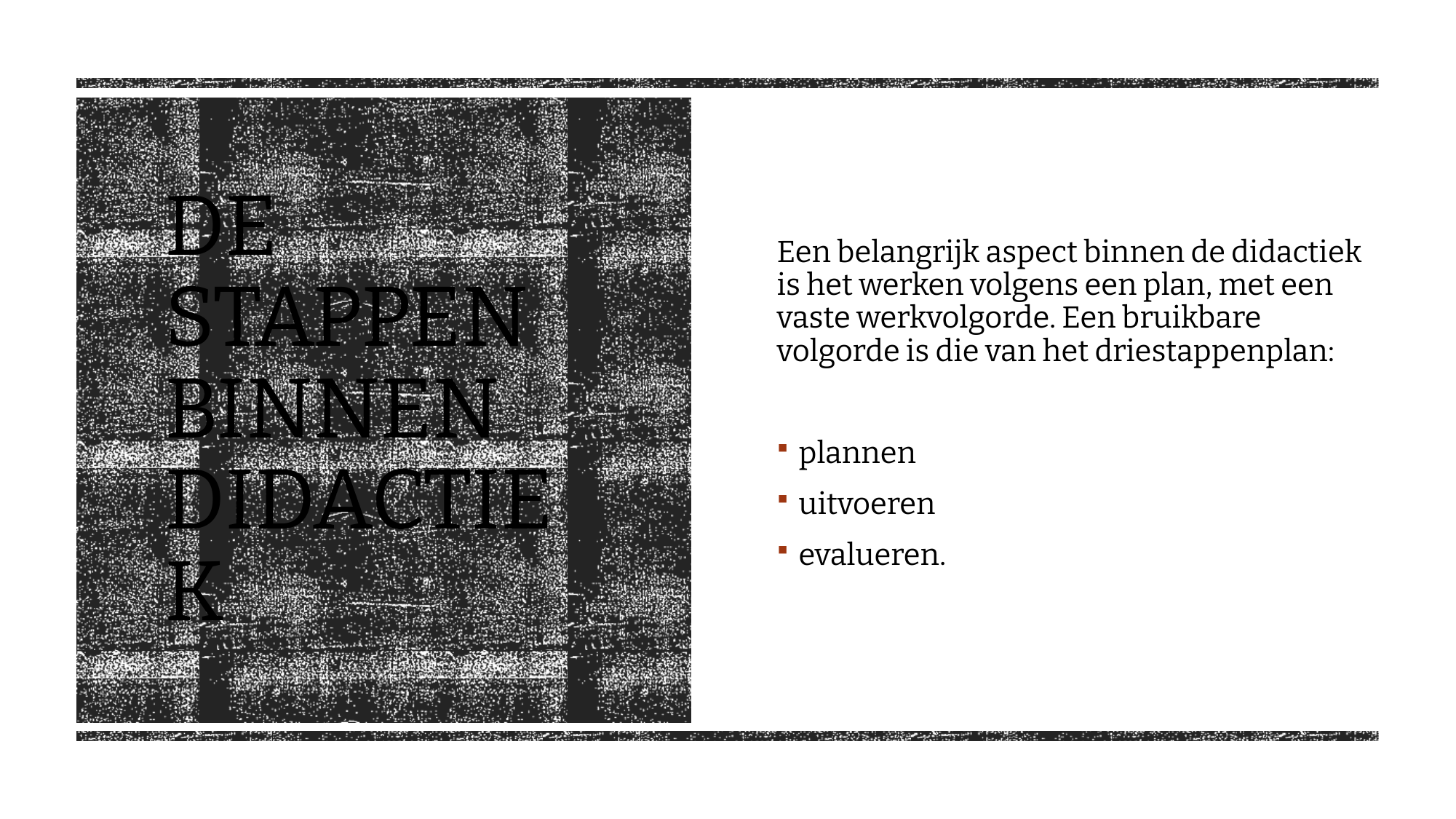

Een belangrijk aspect binnen de didactiek is het werken volgens een plan, met een vaste werkvolgorde. Een bruikbare volgorde is die van het driestappenplan:

plannen
uitvoeren
evalueren.
# De stappen binnen didactiek